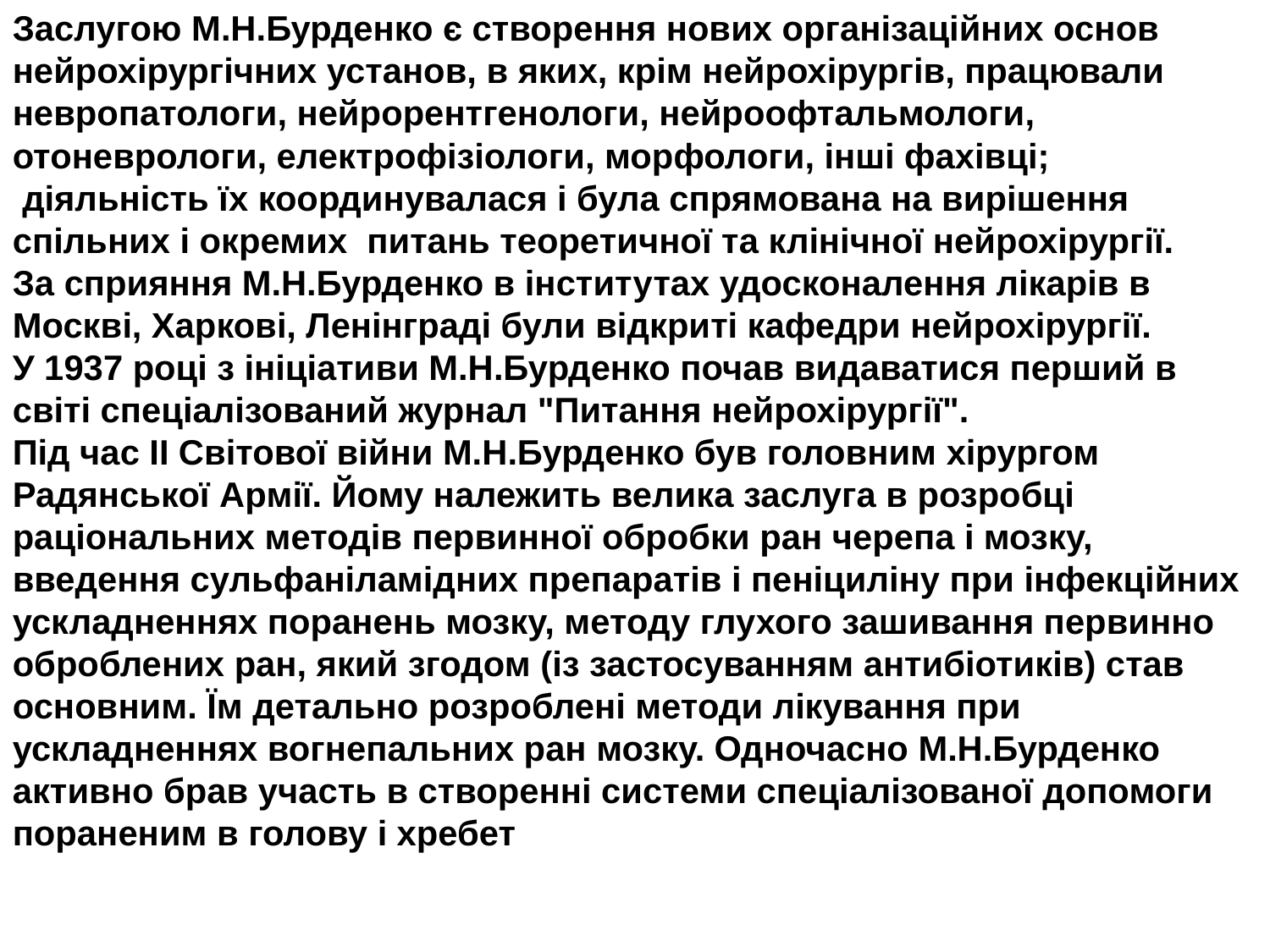

Заслугою М.Н.Бурденко є створення нових організаційних основ нейрохірургічних установ, в яких, крім нейрохірургів, працювали невропатологи, нейрорентгенологи, нейроофтальмологи, отоневрологи, електрофізіологи, морфологи, інші фахівці;
 діяльність їх координувалася і була спрямована на вирішення спільних і окремих  питань теоретичної та клінічної нейрохірургії.
За сприяння М.Н.Бурденко в інститутах удосконалення лікарів в Москві, Харкові, Ленінграді були відкриті кафедри нейрохірургії.
У 1937 році з ініціативи М.Н.Бурденко почав видаватися перший в світі спеціалізований журнал "Питання нейрохірургії".
Під час ІІ Світової війни М.Н.Бурденко був головним хірургом Радянської Армії. Йому належить велика заслуга в розробці раціональних методів первинної обробки ран черепа і мозку, введення сульфаніламідних препаратів і пеніциліну при інфекційних ускладненнях поранень мозку, методу глухого зашивання первинно оброблених ран, який згодом (із застосуванням антибіотиків) став основним. Їм детально розроблені методи лікування при ускладненнях вогнепальних ран мозку. Одночасно М.Н.Бурденко активно брав участь в створенні системи спеціалізованої допомоги пораненим в голову і хребет